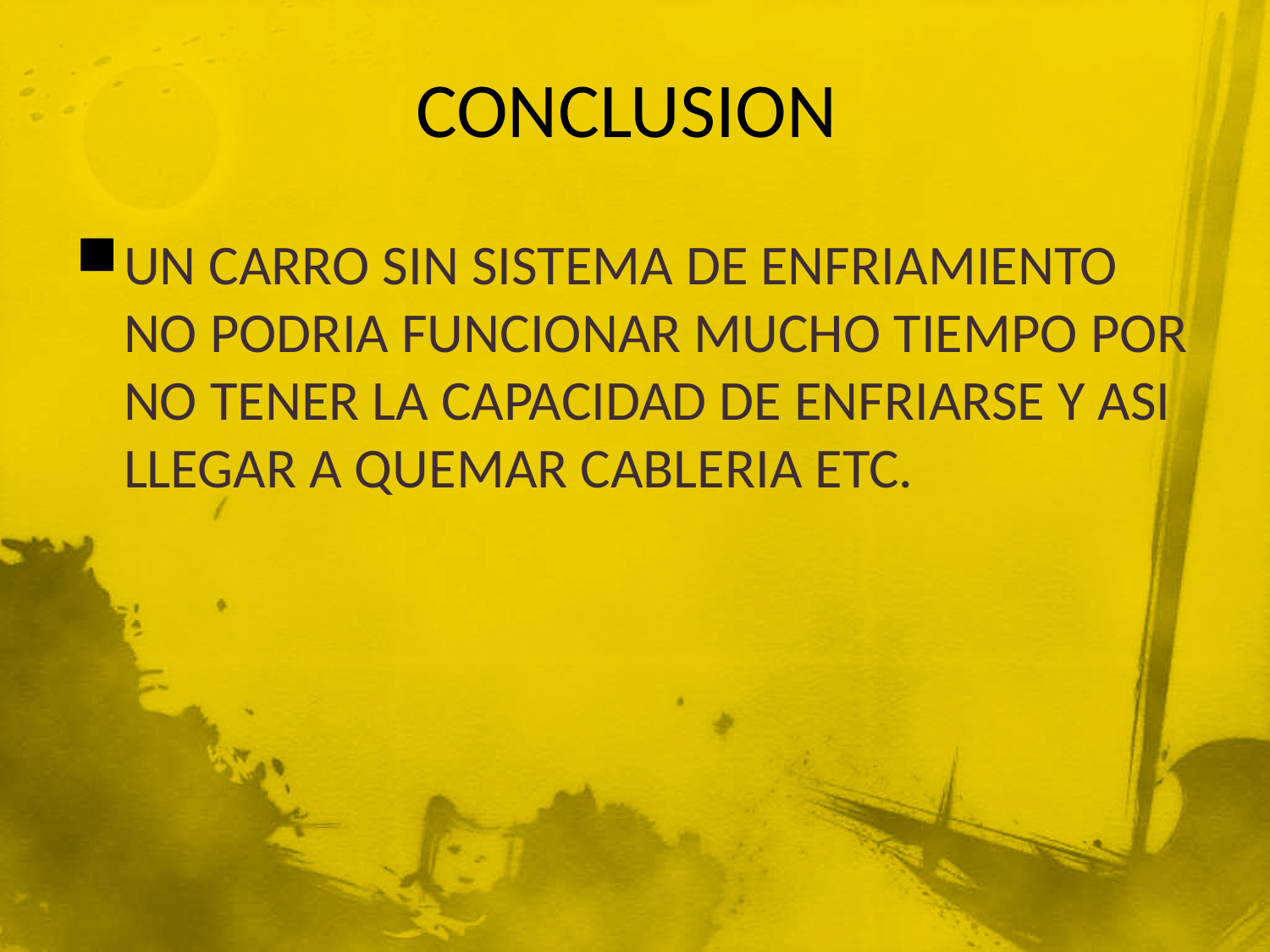

# CONCLUSION
UN CARRO SIN SISTEMA DE ENFRIAMIENTO NO PODRIA FUNCIONAR MUCHO TIEMPO POR NO TENER LA CAPACIDAD DE ENFRIARSE Y ASI LLEGAR A QUEMAR CABLERIA ETC.